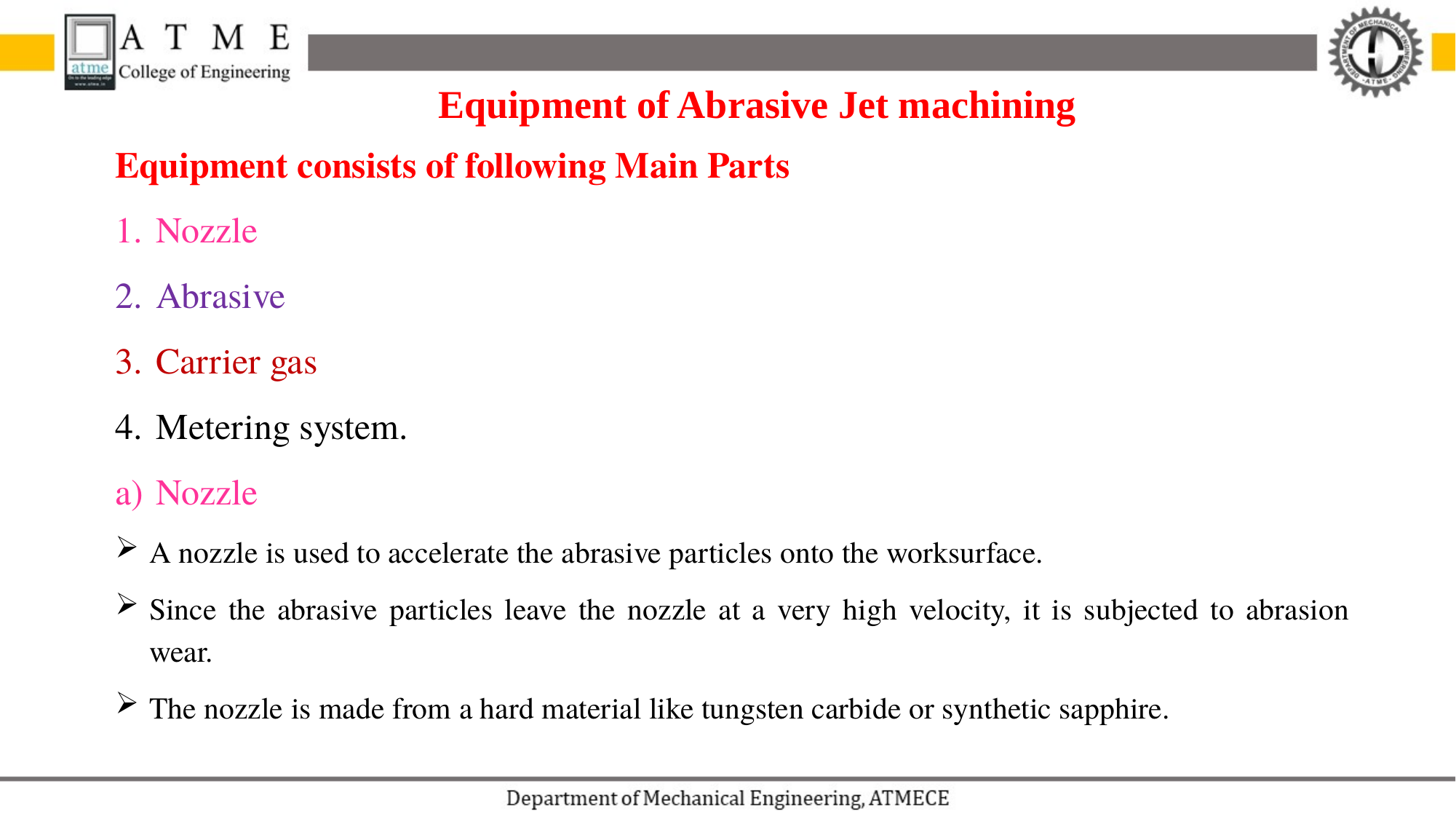

Equipment of Abrasive Jet machining
Equipment consists of following Main Parts
Nozzle
Abrasive
Carrier gas
Metering system.
Nozzle
A nozzle is used to accelerate the abrasive particles onto the worksurface.
Since the abrasive particles leave the nozzle at a very high velocity, it is subjected to abrasion wear.
The nozzle is made from a hard material like tungsten carbide or synthetic sapphire.